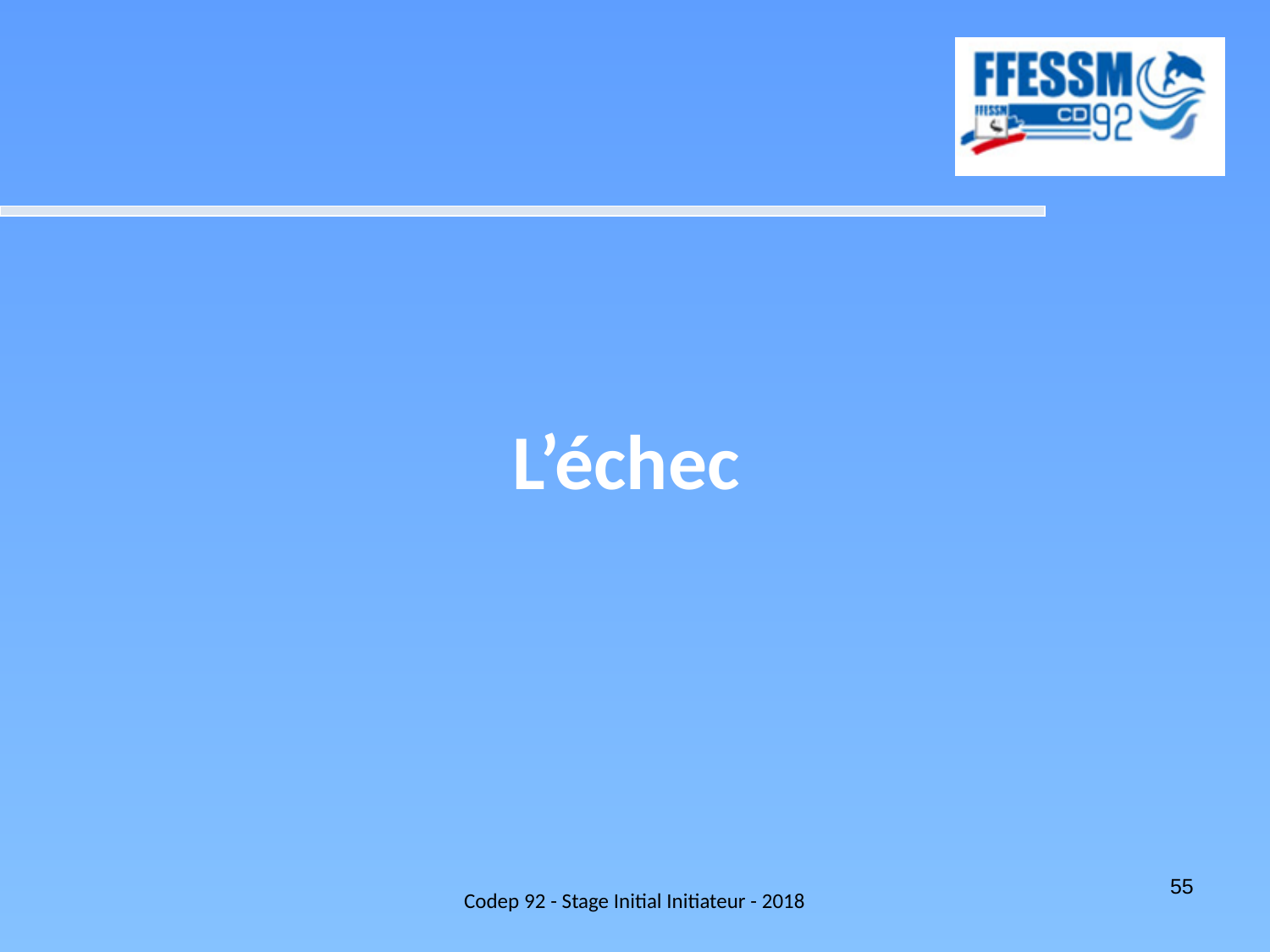

L’échec
Codep 92 - Stage Initial Initiateur - 2018
55